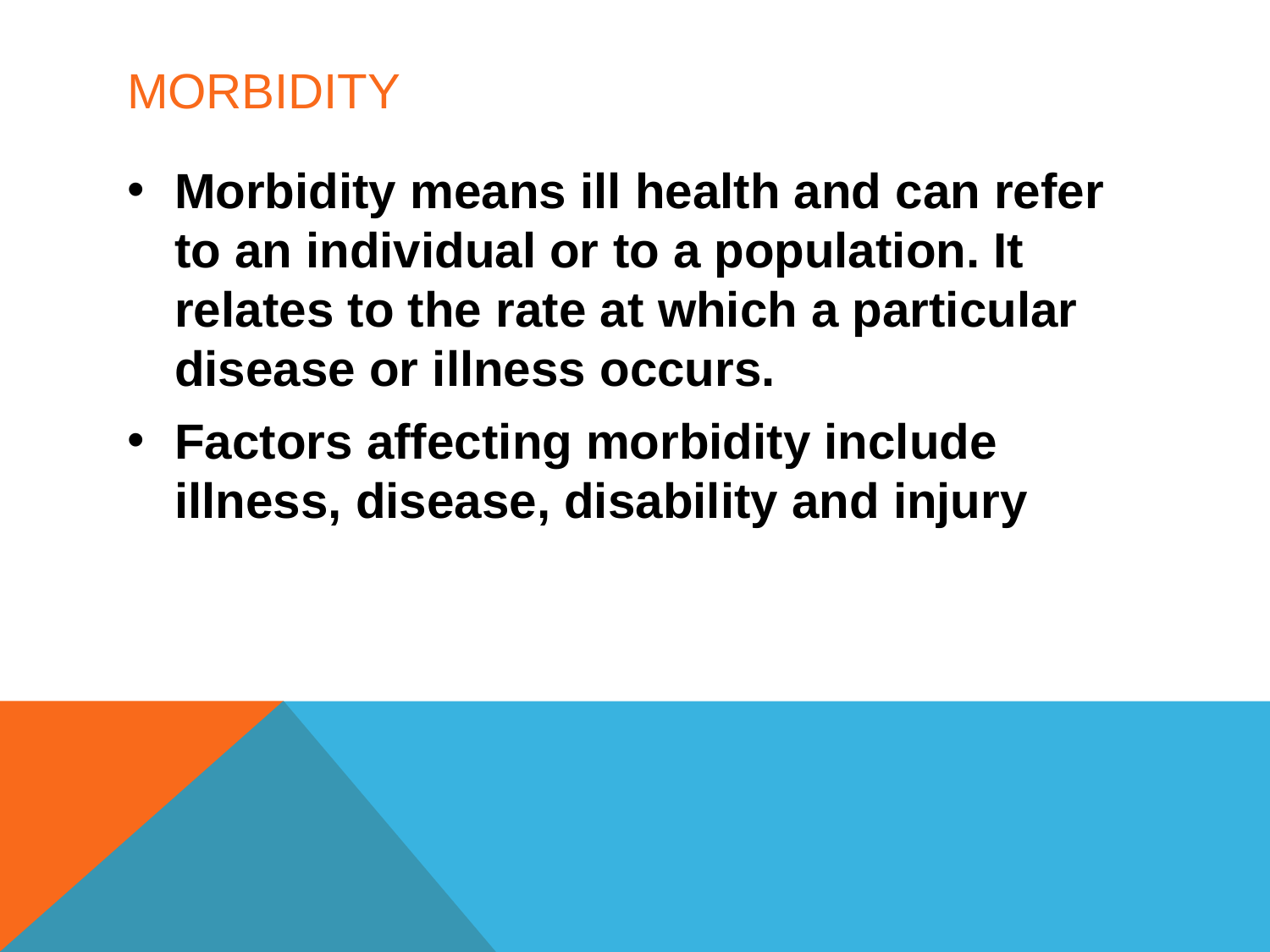

# Morbidity
Morbidity means ill health and can refer to an individual or to a population. It relates to the rate at which a particular disease or illness occurs.
Factors affecting morbidity include illness, disease, disability and injury